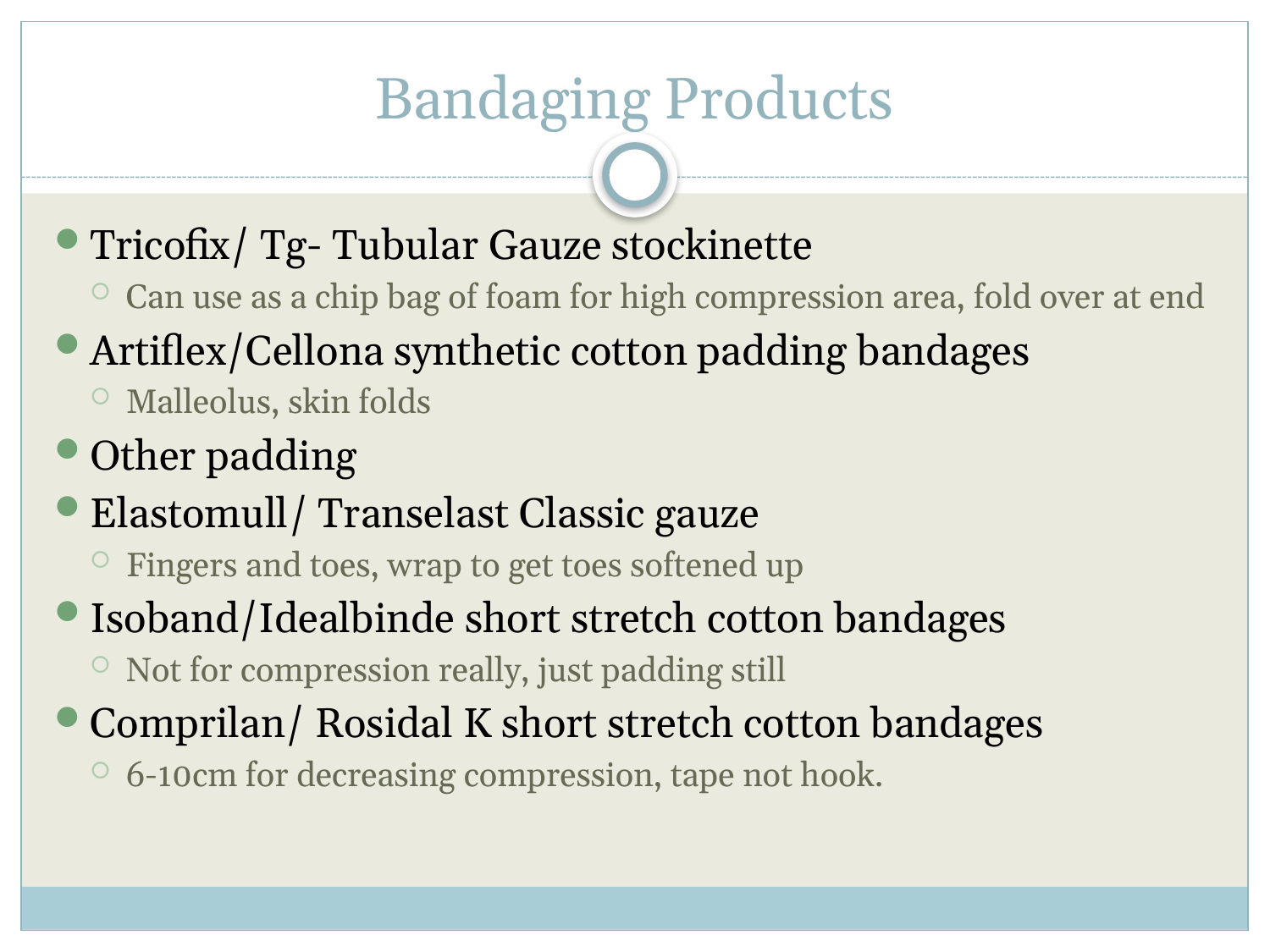

# Bandaging Products
Tricofix/ Tg- Tubular Gauze stockinette
Can use as a chip bag of foam for high compression area, fold over at end
Artiflex/Cellona synthetic cotton padding bandages
Malleolus, skin folds
Other padding
Elastomull/ Transelast Classic gauze
Fingers and toes, wrap to get toes softened up
Isoband/Idealbinde short stretch cotton bandages
Not for compression really, just padding still
Comprilan/ Rosidal K short stretch cotton bandages
6-10cm for decreasing compression, tape not hook.